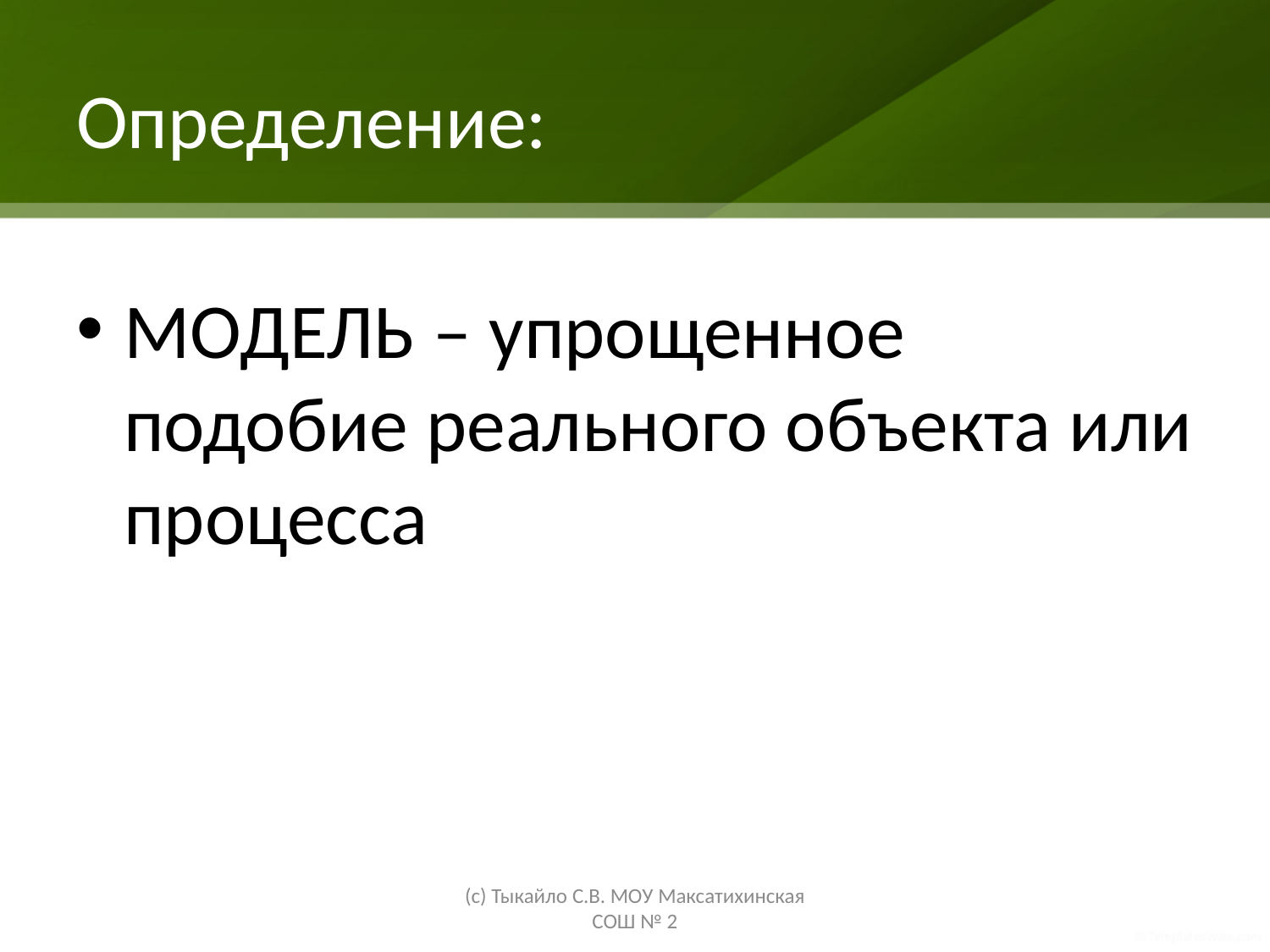

# Определение:
МОДЕЛЬ – упрощенное подобие реального объекта или процесса
(с) Тыкайло С.В. МОУ Максатихинская СОШ № 2